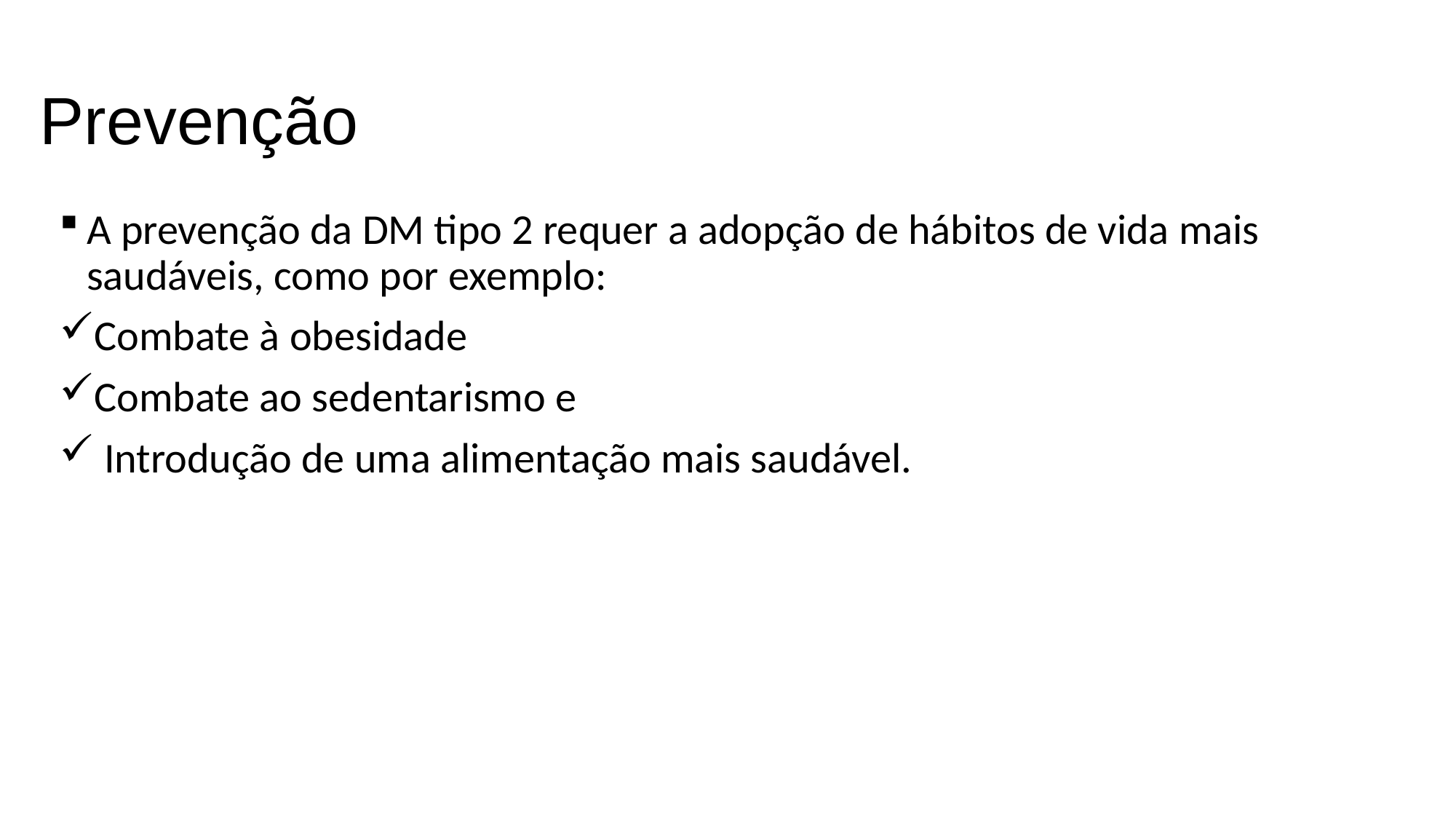

# Prevenção
A prevenção da DM tipo 2 requer a adopção de hábitos de vida mais saudáveis, como por exemplo:
Combate à obesidade
Combate ao sedentarismo e
 Introdução de uma alimentação mais saudável.